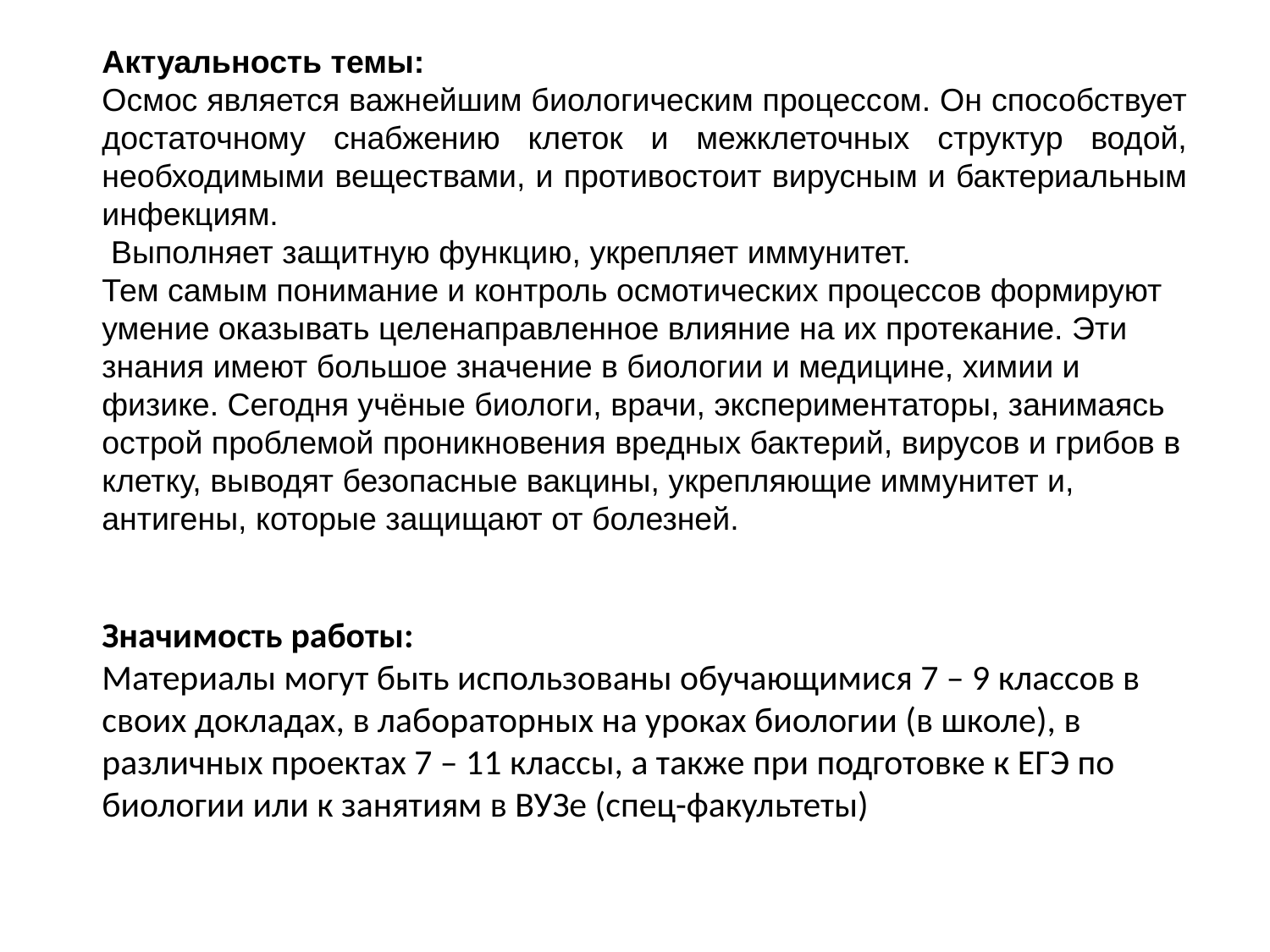

Актуальность темы:
Осмос является важнейшим биологическим процессом. Он способствует достаточному снабжению клеток и межклеточных структур водой, необходимыми веществами, и противостоит вирусным и бактериальным инфекциям.
 Выполняет защитную функцию, укрепляет иммунитет.
Тем самым понимание и контроль осмотических процессов формируют умение оказывать целенаправленное влияние на их протекание. Эти знания имеют большое значение в биологии и медицине, химии и физике. Сегодня учёные биологи, врачи, экспериментаторы, занимаясь острой проблемой проникновения вредных бактерий, вирусов и грибов в клетку, выводят безопасные вакцины, укрепляющие иммунитет и, антигены, которые защищают от болезней.

Значимость работы:
Материалы могут быть использованы обучающимися 7 – 9 классов в своих докладах, в лабораторных на уроках биологии (в школе), в различных проектах 7 – 11 классы, а также при подготовке к ЕГЭ по биологии или к занятиям в ВУЗе (спец-факультеты)